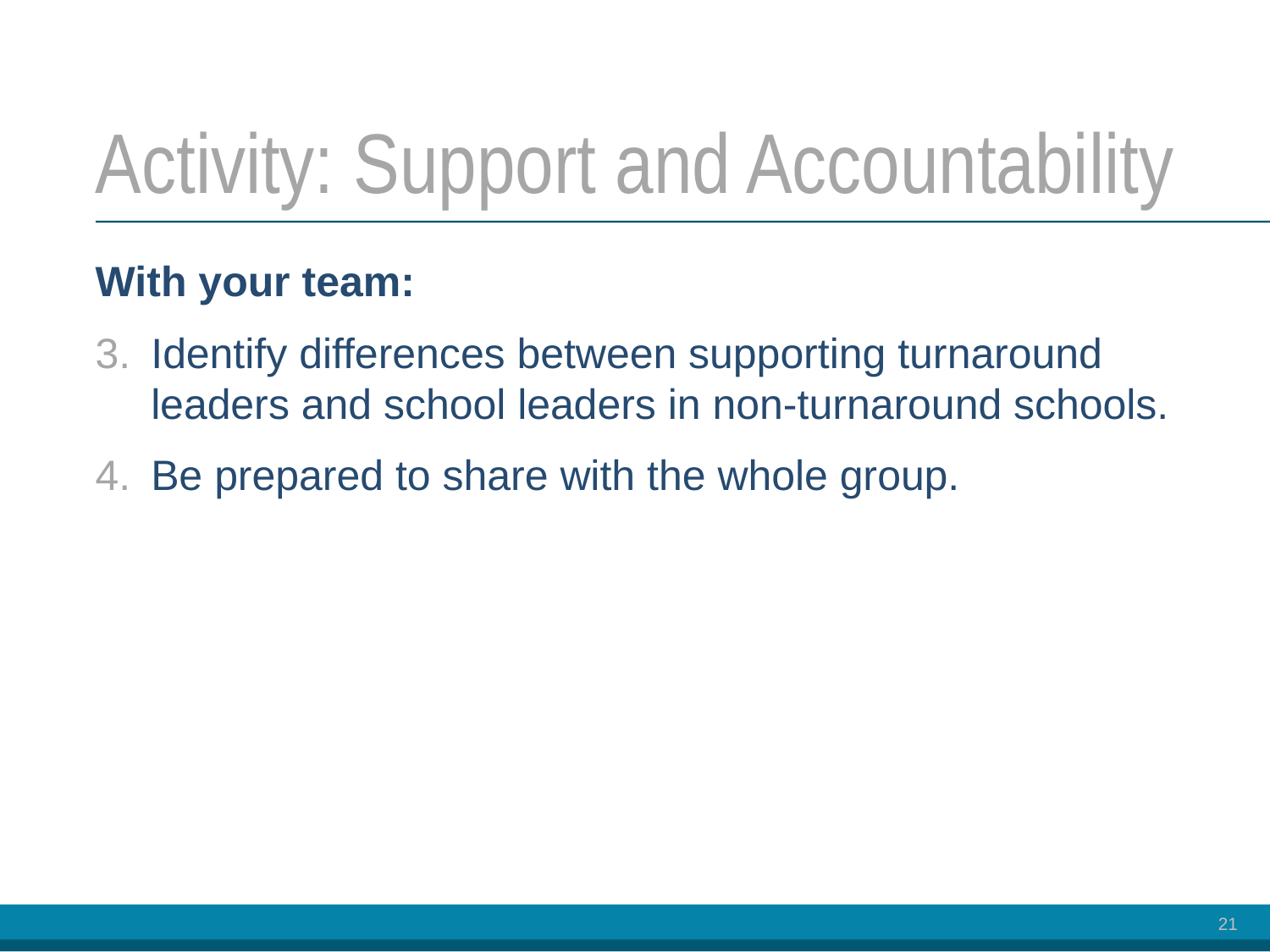

# Activity: Support and Accountability
With your team:
Identify differences between supporting turnaround leaders and school leaders in non-turnaround schools.
Be prepared to share with the whole group.
21